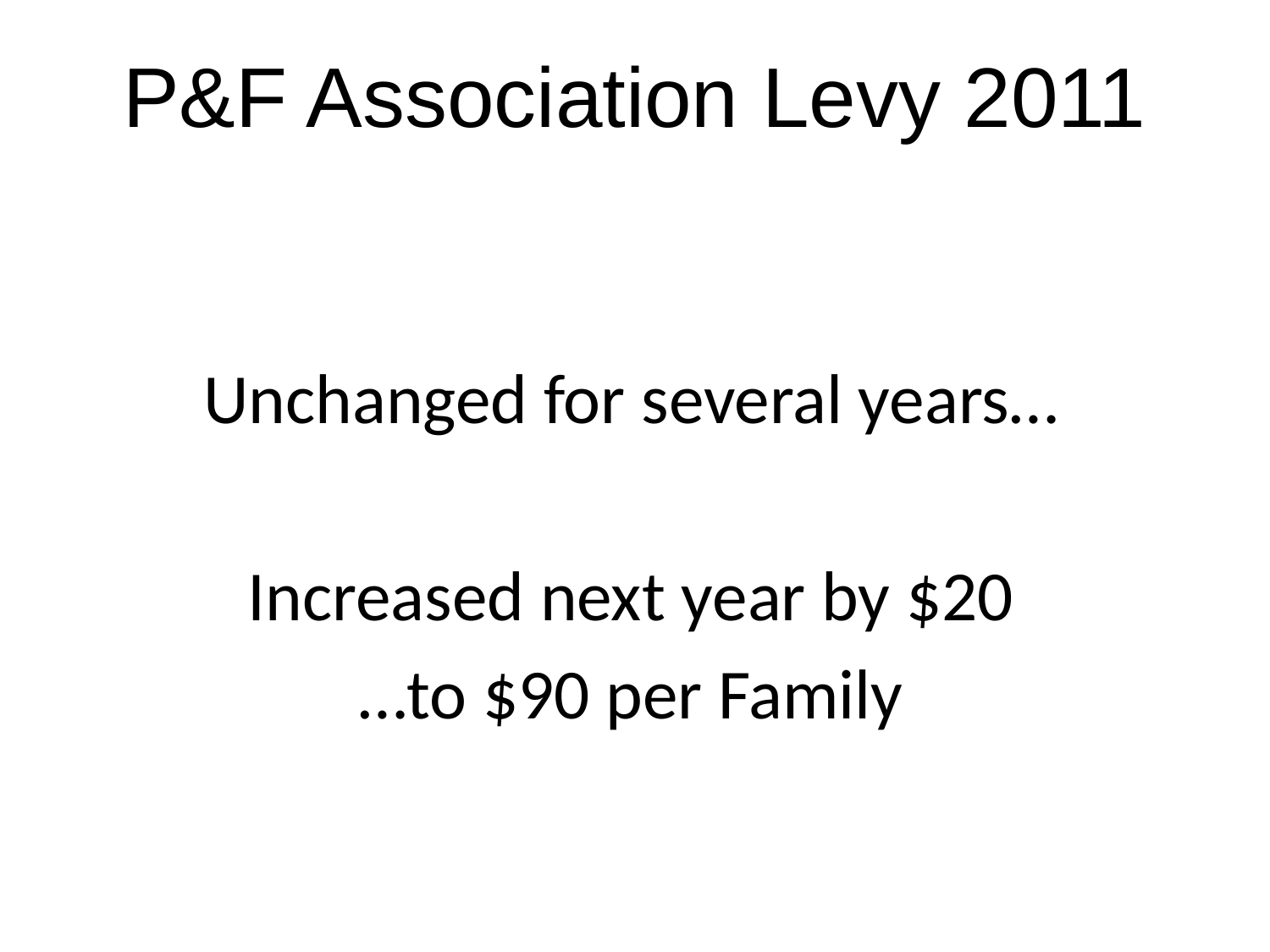

# P&F Association Levy 2011

Unchanged for several years…

Increased next year by $20
…to $90 per Family